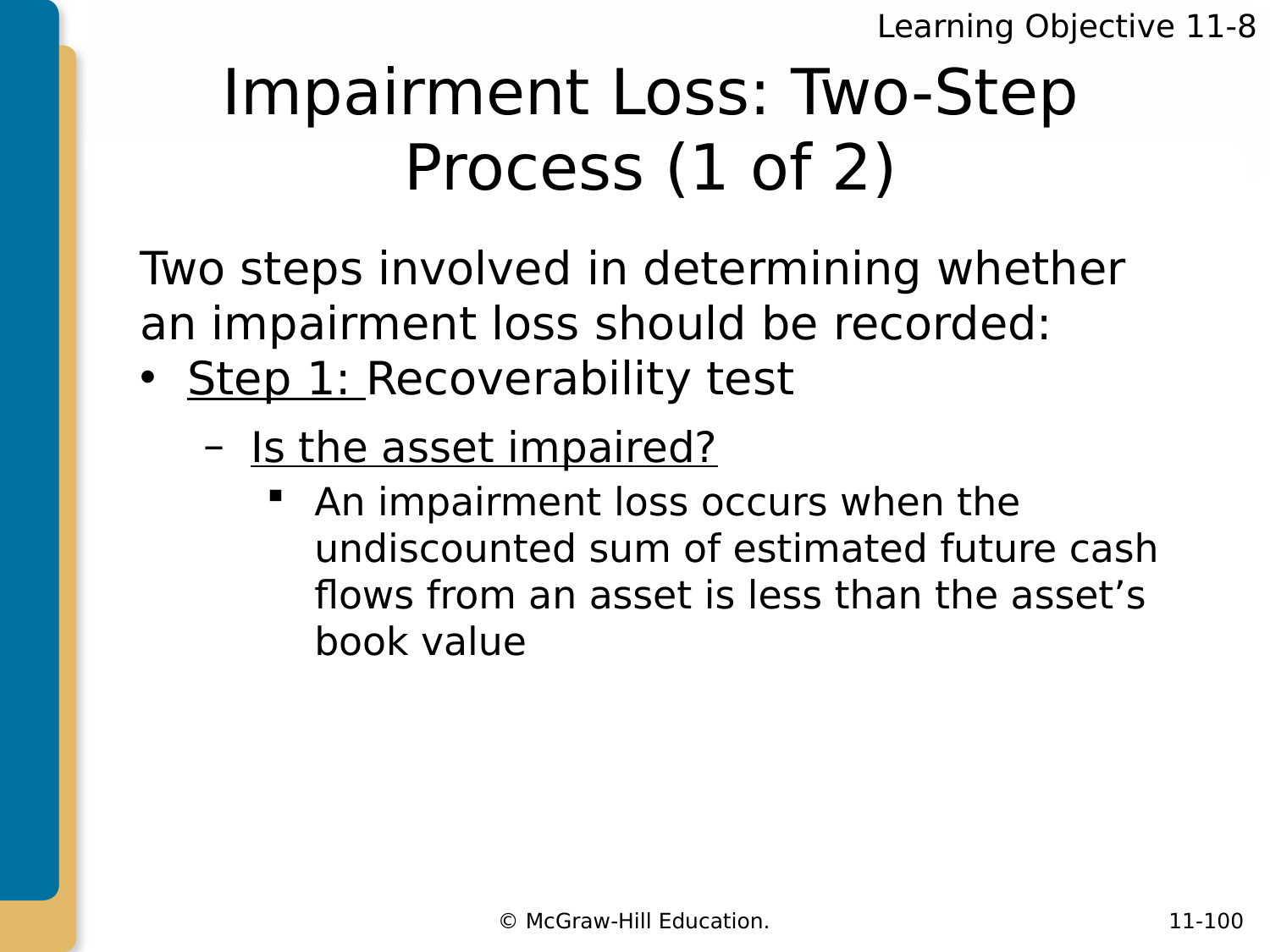

Learning Objective 11-8
# Impairment Loss: Two-Step Process (1 of 2)
Two steps involved in determining whether an impairment loss should be recorded:
Step 1: Recoverability test
Is the asset impaired?
An impairment loss occurs when the undiscounted sum of estimated future cash flows from an asset is less than the asset’s book value